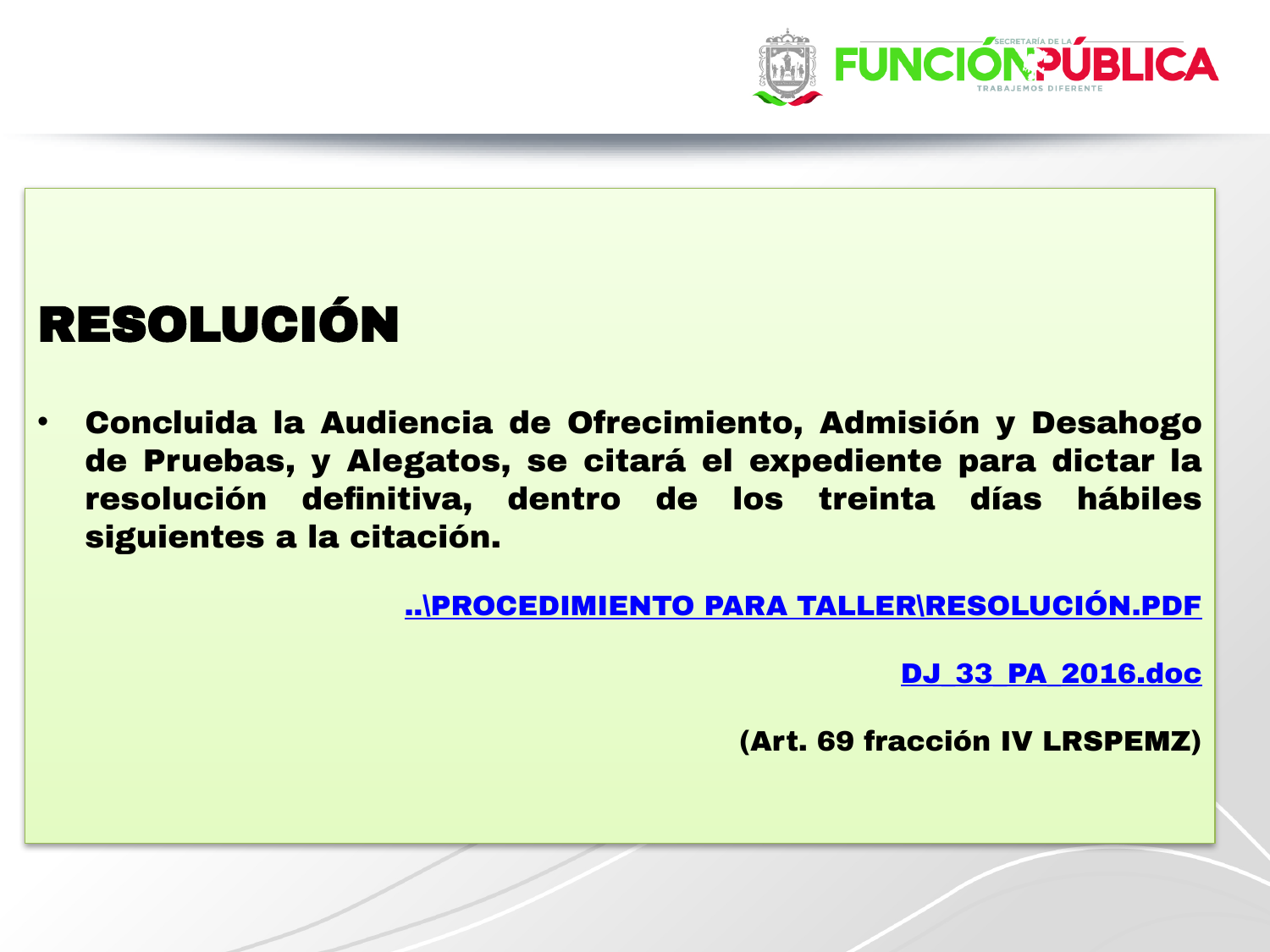

RESOLUCIÓN

Concluida la Audiencia de Ofrecimiento, Admisión y Desahogo de Pruebas, y Alegatos, se citará el expediente para dictar la resolución definitiva, dentro de los treinta días hábiles siguientes a la citación.

..\PROCEDIMIENTO PARA TALLER\RESOLUCIÓN.PDF

DJ_33_PA_2016.doc

(Art. 69 fracción IV LRSPEMZ)